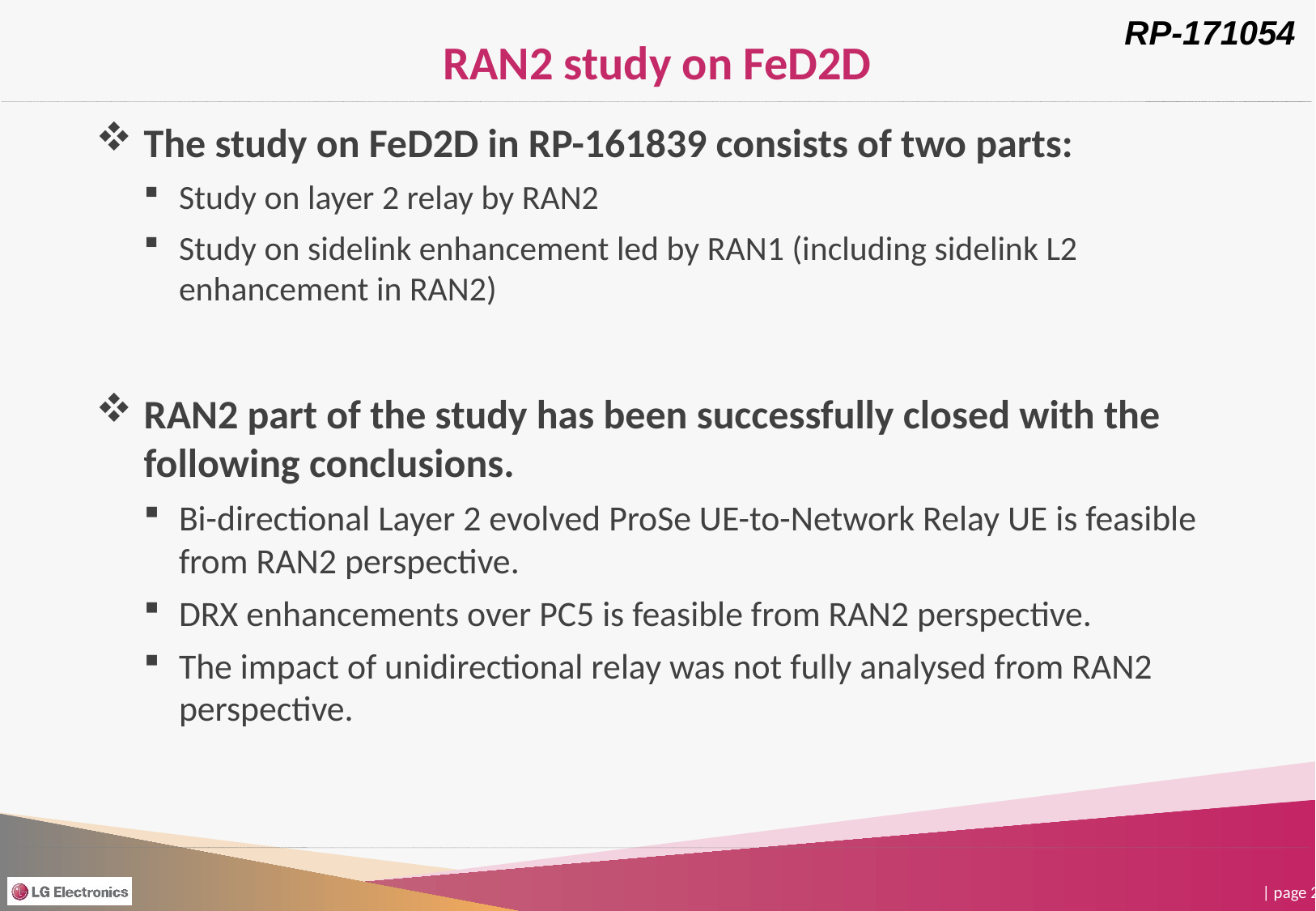

# RAN2 study on FeD2D
The study on FeD2D in RP-161839 consists of two parts:
Study on layer 2 relay by RAN2
Study on sidelink enhancement led by RAN1 (including sidelink L2 enhancement in RAN2)

RAN2 part of the study has been successfully closed with the following conclusions.
Bi-directional Layer 2 evolved ProSe UE-to-Network Relay UE is feasible from RAN2 perspective.
DRX enhancements over PC5 is feasible from RAN2 perspective.
The impact of unidirectional relay was not fully analysed from RAN2 perspective.